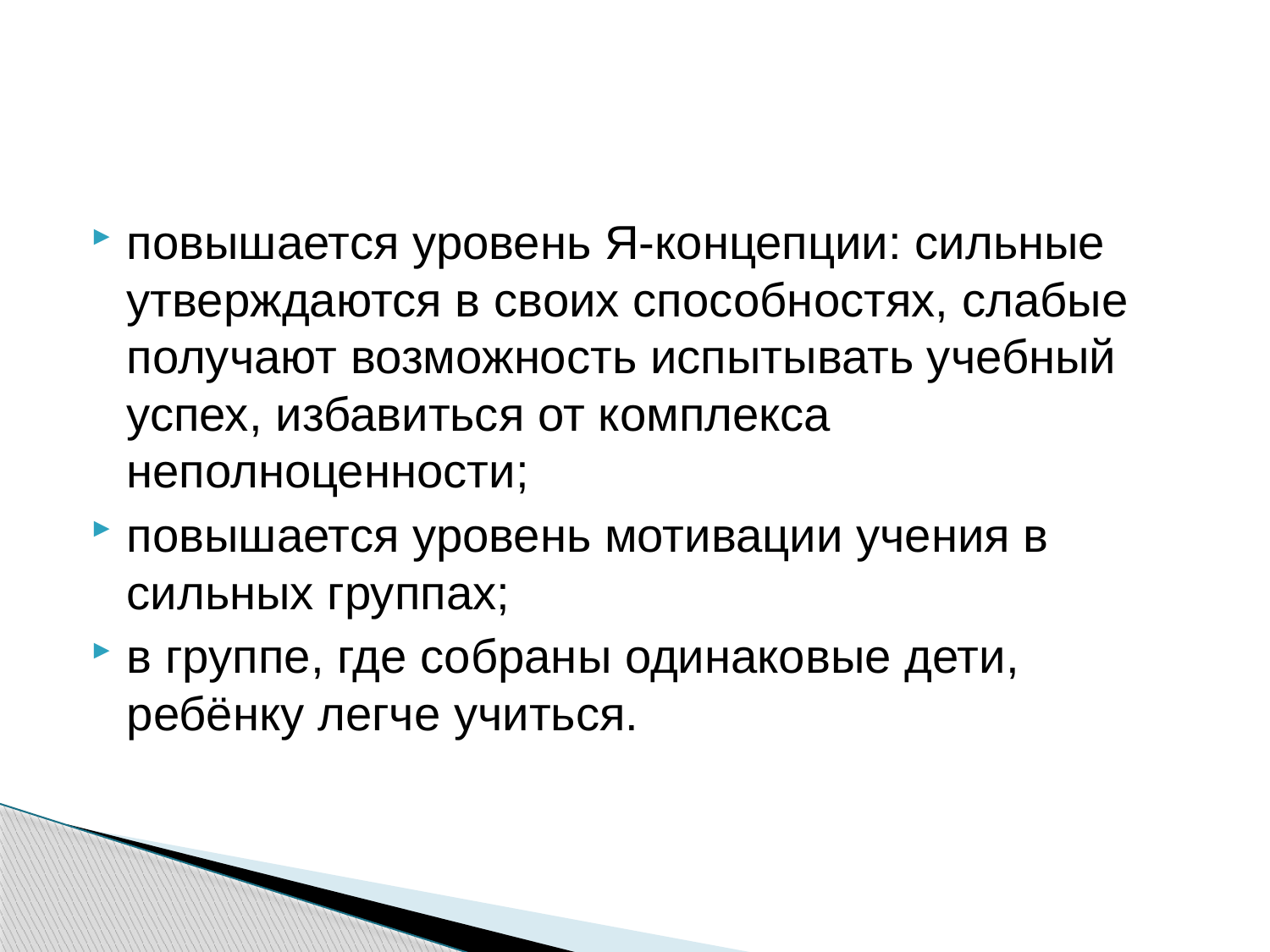

#
повышается уровень Я-концепции: сильные утверждаются в своих способностях, слабые получают возможность испытывать учебный успех, избавиться от комплекса неполноценности;
повышается уровень мотивации учения в сильных группах;
в группе, где собраны одинаковые дети, ребёнку легче учиться.